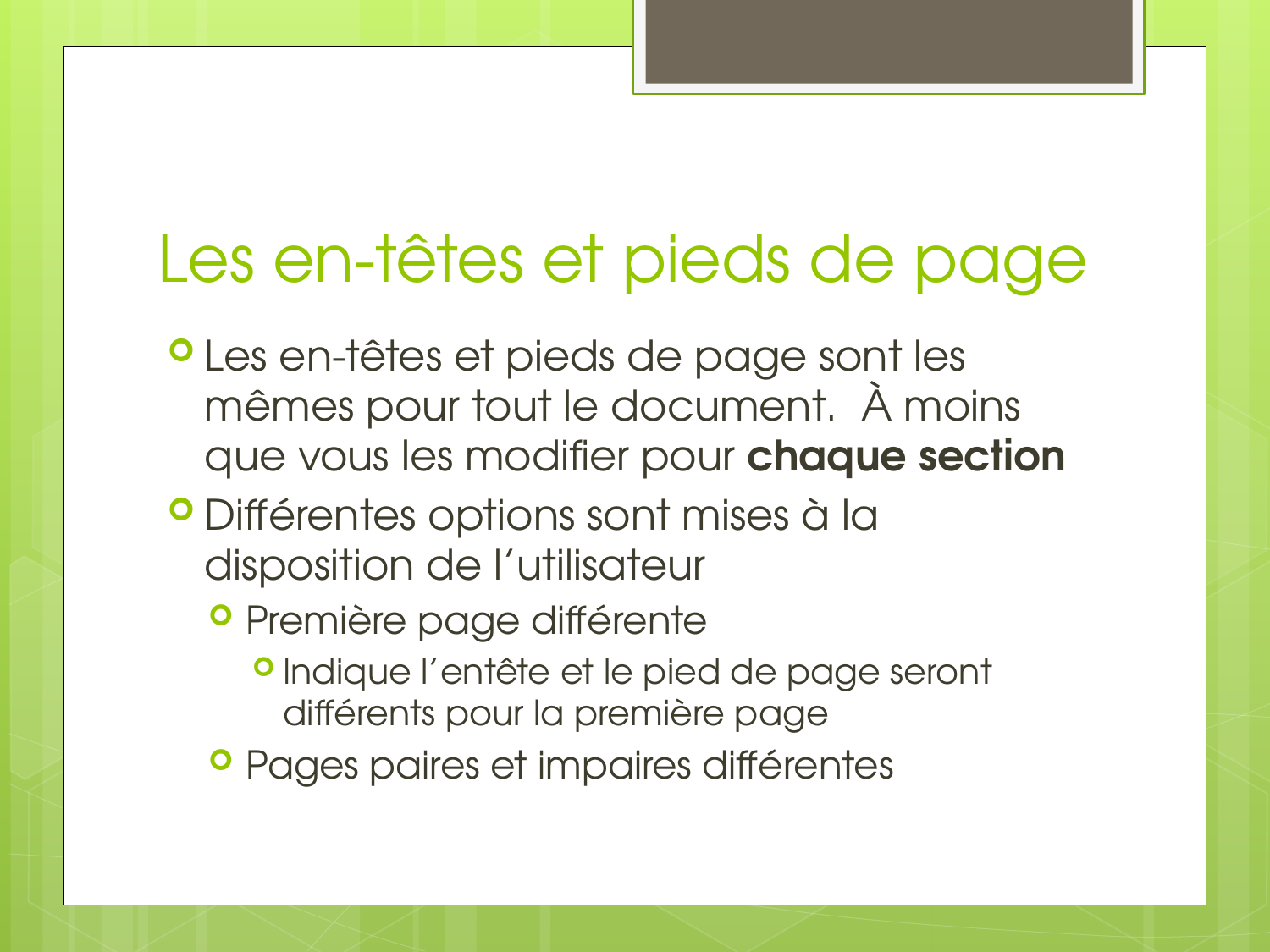

# Les en-têtes et pieds de page
Les en-têtes et pieds de page sont les mêmes pour tout le document.  À moins que vous les modifier pour chaque section
Différentes options sont mises à la disposition de l’utilisateur
Première page différente
Indique l’entête et le pied de page seront différents pour la première page
Pages paires et impaires différentes